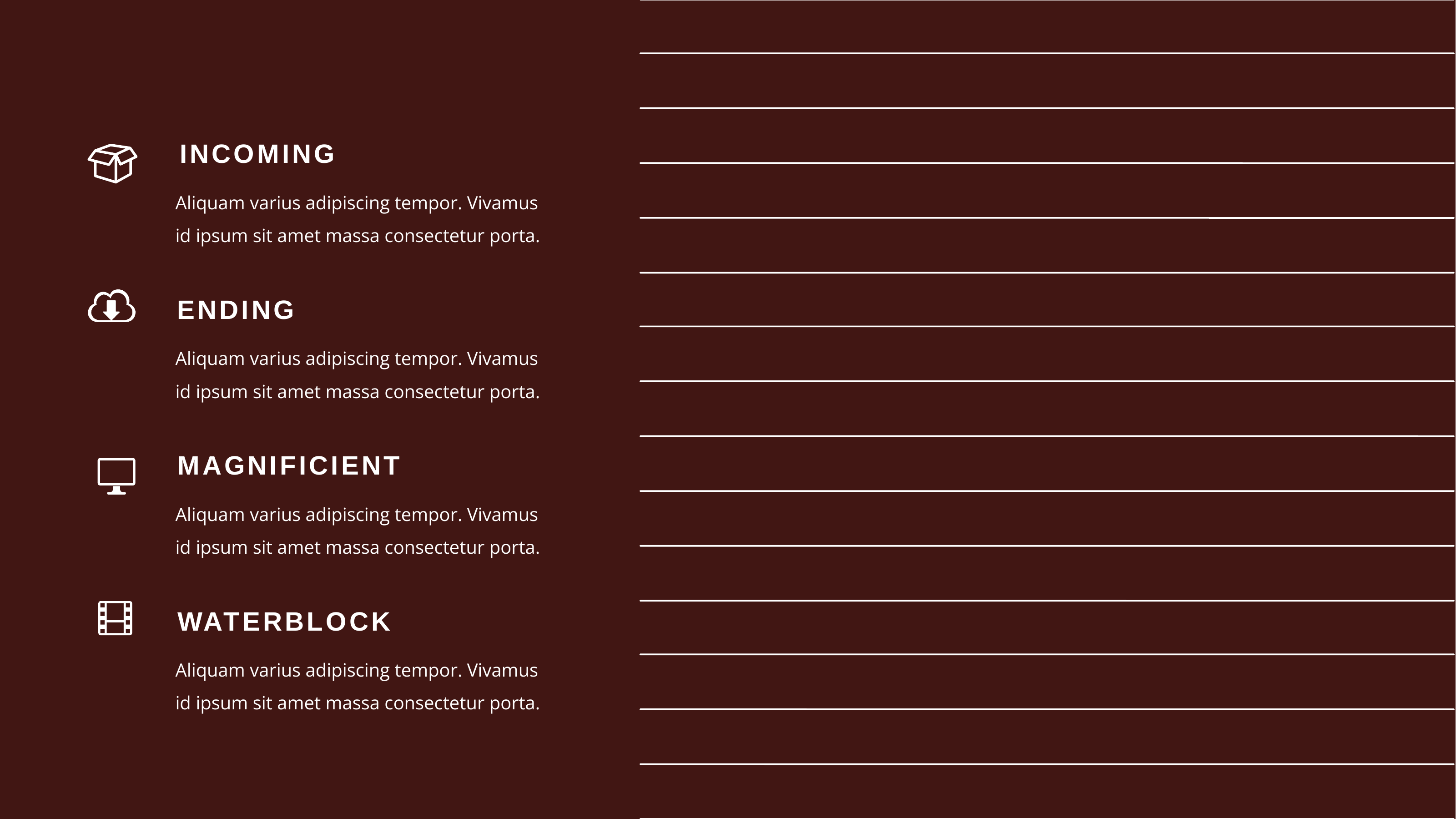

INCOMING

Aliquam varius adipiscing tempor. Vivamus id ipsum sit amet massa consectetur porta.
ENDING

Aliquam varius adipiscing tempor. Vivamus id ipsum sit amet massa consectetur porta.
MAGNIFICIENT

Aliquam varius adipiscing tempor. Vivamus id ipsum sit amet massa consectetur porta.
WATERBLOCK

Aliquam varius adipiscing tempor. Vivamus id ipsum sit amet massa consectetur porta.